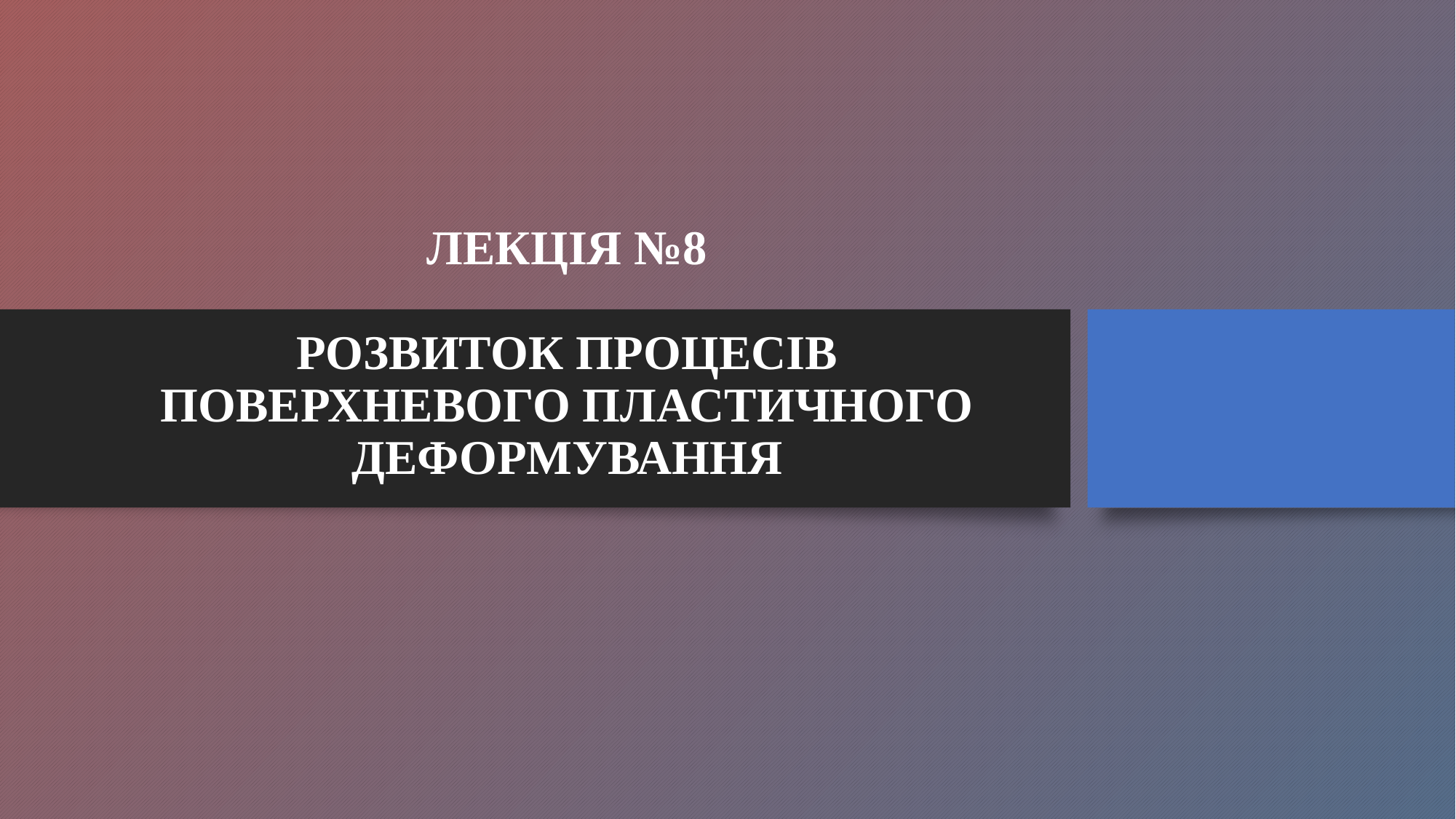

# ЛЕКЦІЯ №8   РОЗВИТОК ПРОЦЕСІВ ПОВЕРХНЕВОГО ПЛАСТИЧНОГО ДЕФОРМУВАННЯ